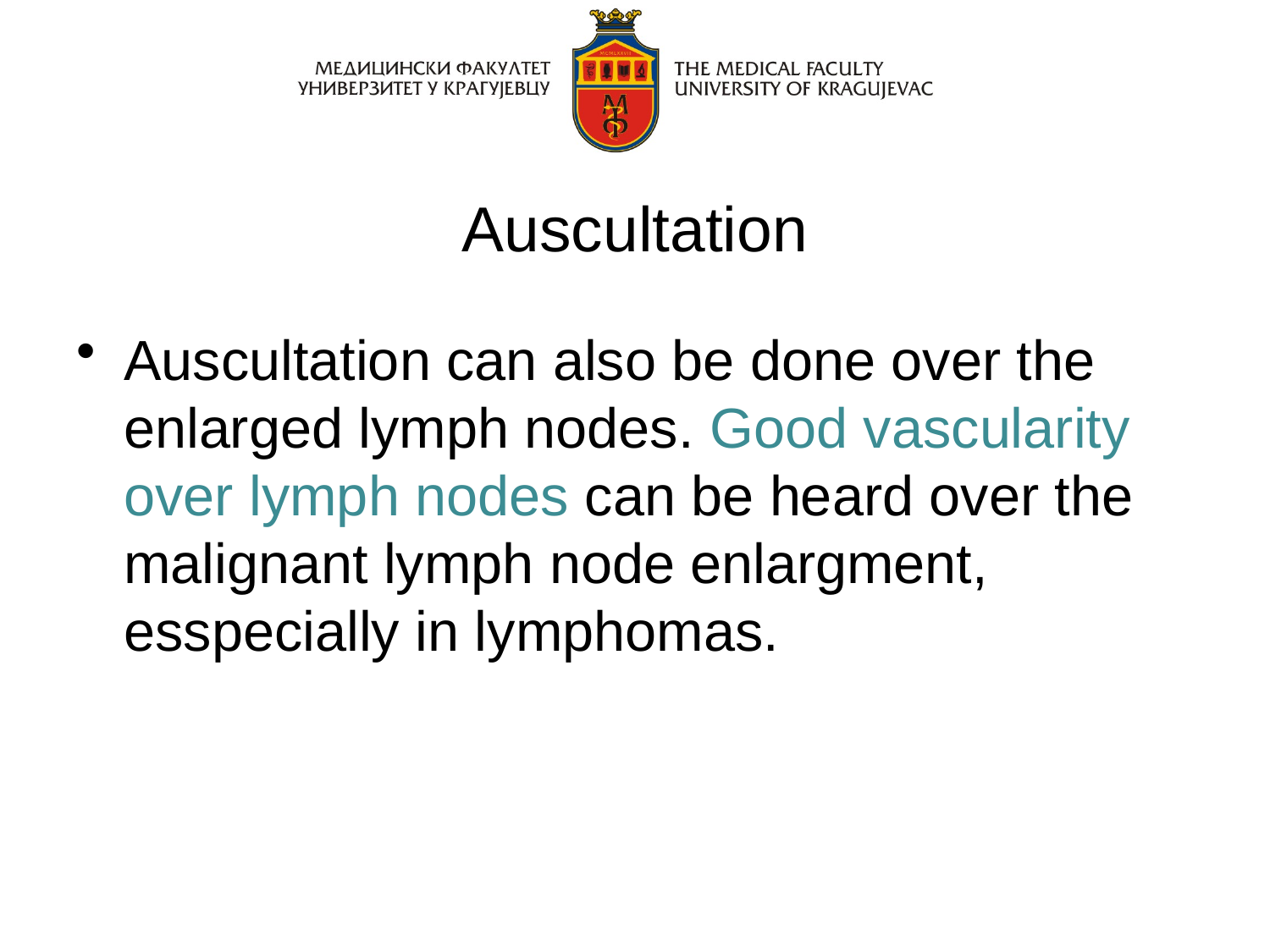

# Auscultation
Auscultation can also be done over the enlarged lymph nodes. Good vascularity over lymph nodes can be heard over the malignant lymph node enlargment, esspecially in lymphomas.